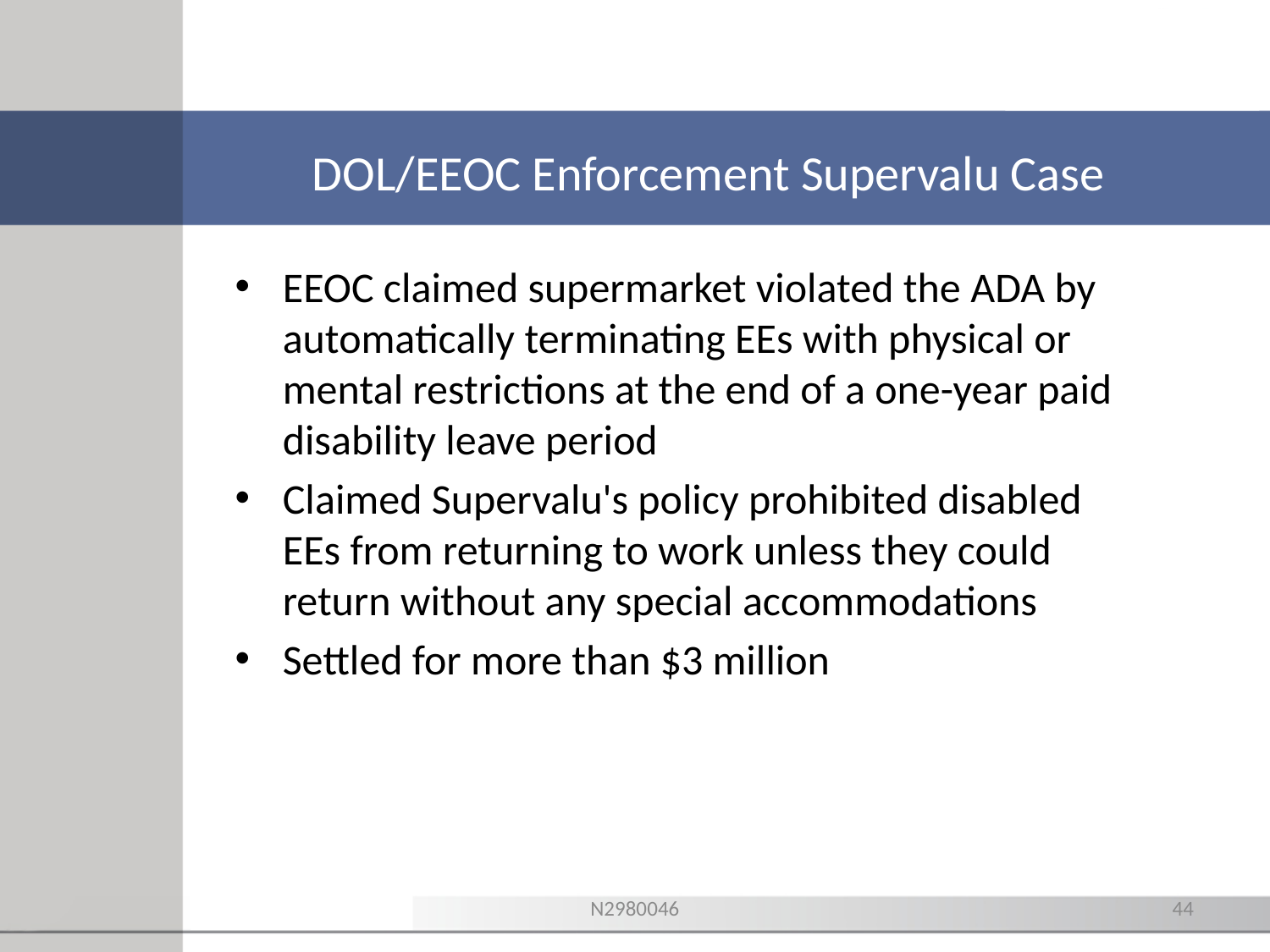

DOL/EEOC Enforcement Supervalu Case
EEOC claimed supermarket violated the ADA by automatically terminating EEs with physical or mental restrictions at the end of a one-year paid disability leave period
Claimed Supervalu's policy prohibited disabled EEs from returning to work unless they could return without any special accommodations
Settled for more than $3 million

N2980046
44